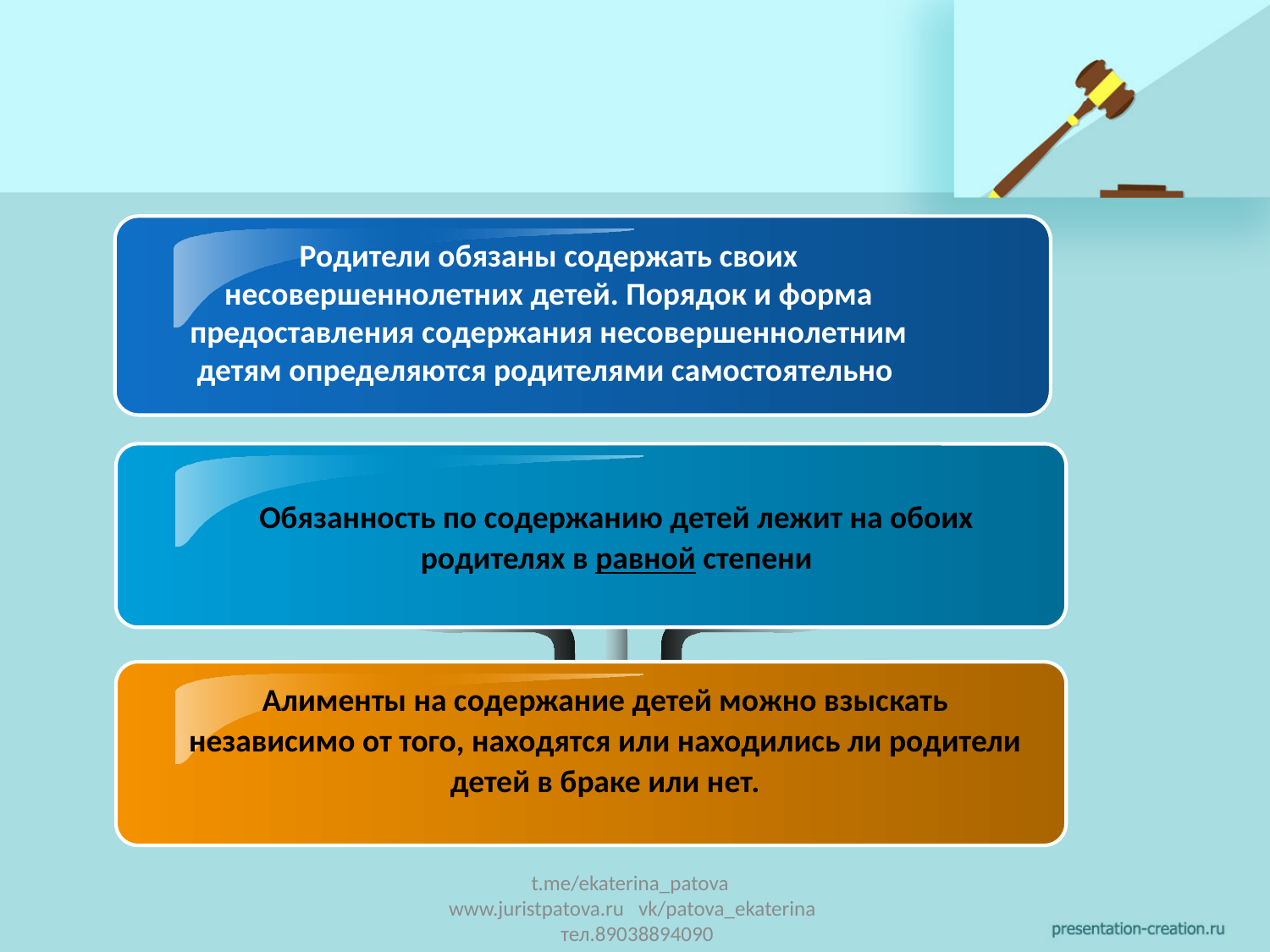

Родители обязаны содержать своих несовершеннолетних детей. Порядок и форма предоставления содержания несовершеннолетним детям определяются родителями самостоятельно

Обязанность по содержанию детей лежит на обоих родителях в равной степени

Алименты на содержание детей можно взыскать независимо от того, находятся или находились ли родители детей в браке или нет.
t.me/ekaterina_patova   www.juristpatova.ru   vk/patova_ekaterina   тел.89038894090